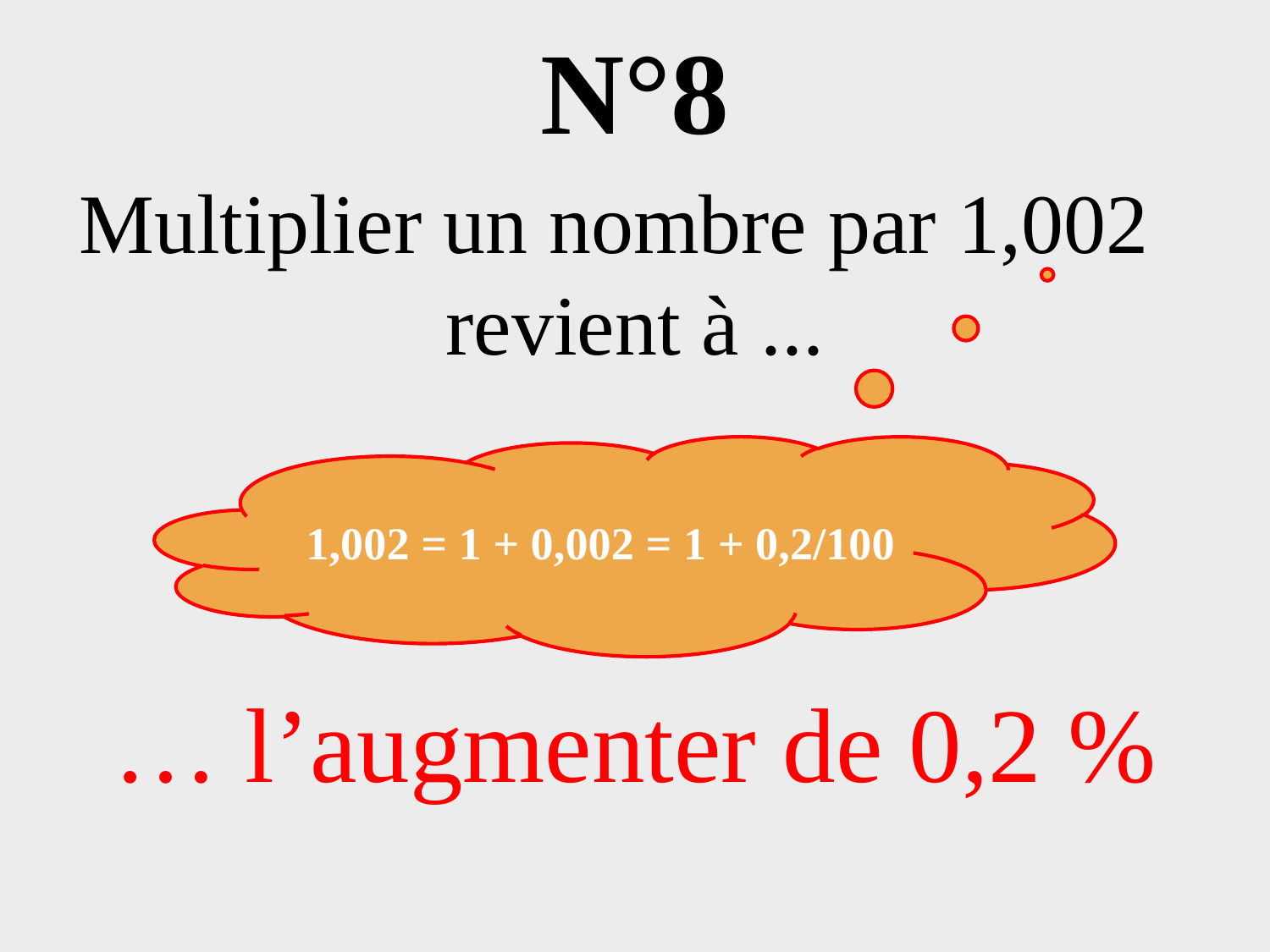

# N°8
Multiplier un nombre par 1,002
revient à ...

… l’augmenter de 0,2 %

1,002 = 1 + 0,002 = 1 + 0,2/100